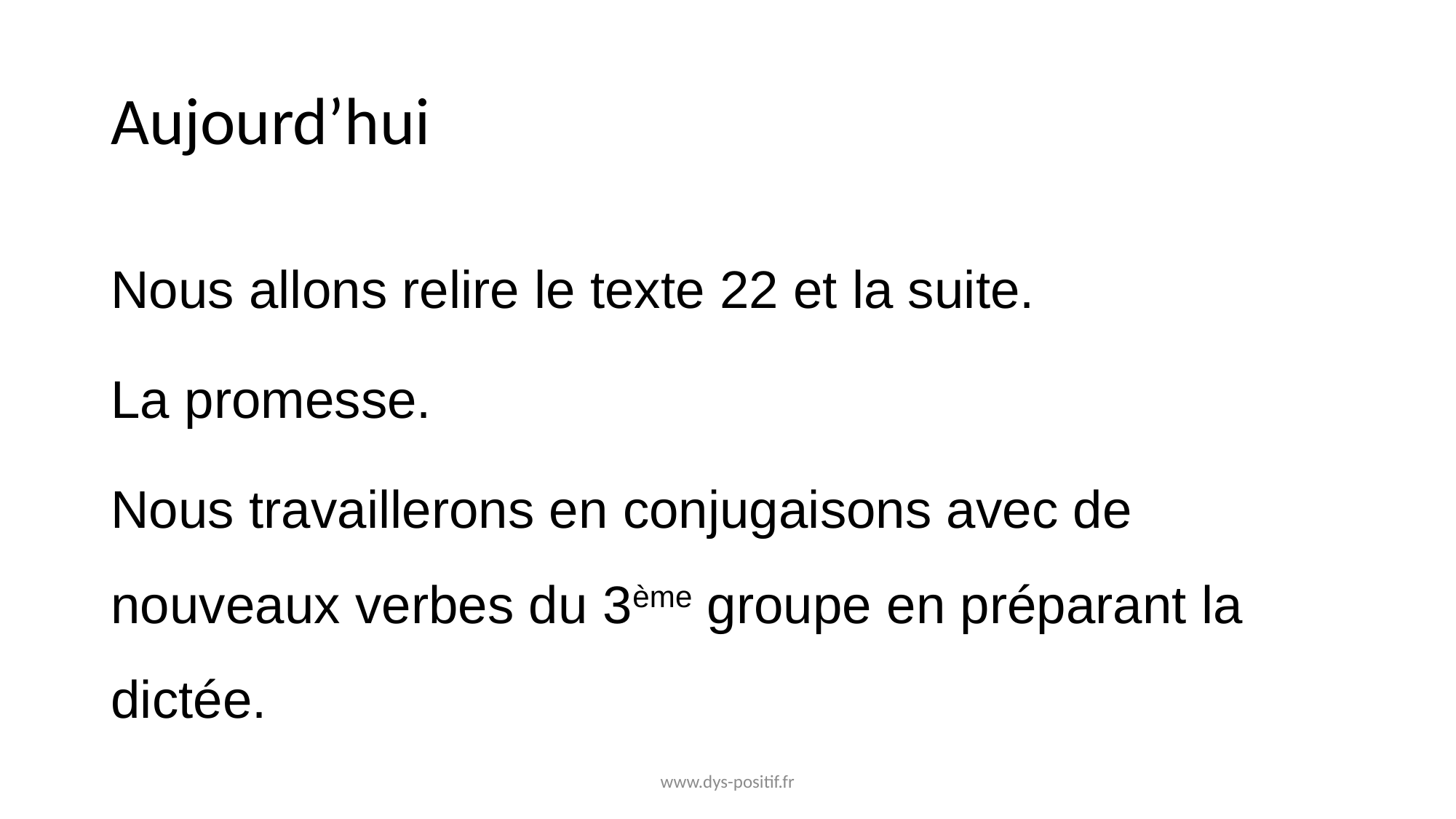

# Aujourd’hui
Nous allons relire le texte 22 et la suite.
La promesse.
Nous travaillerons en conjugaisons avec de nouveaux verbes du 3ème groupe en préparant la dictée.

www.dys-positif.fr